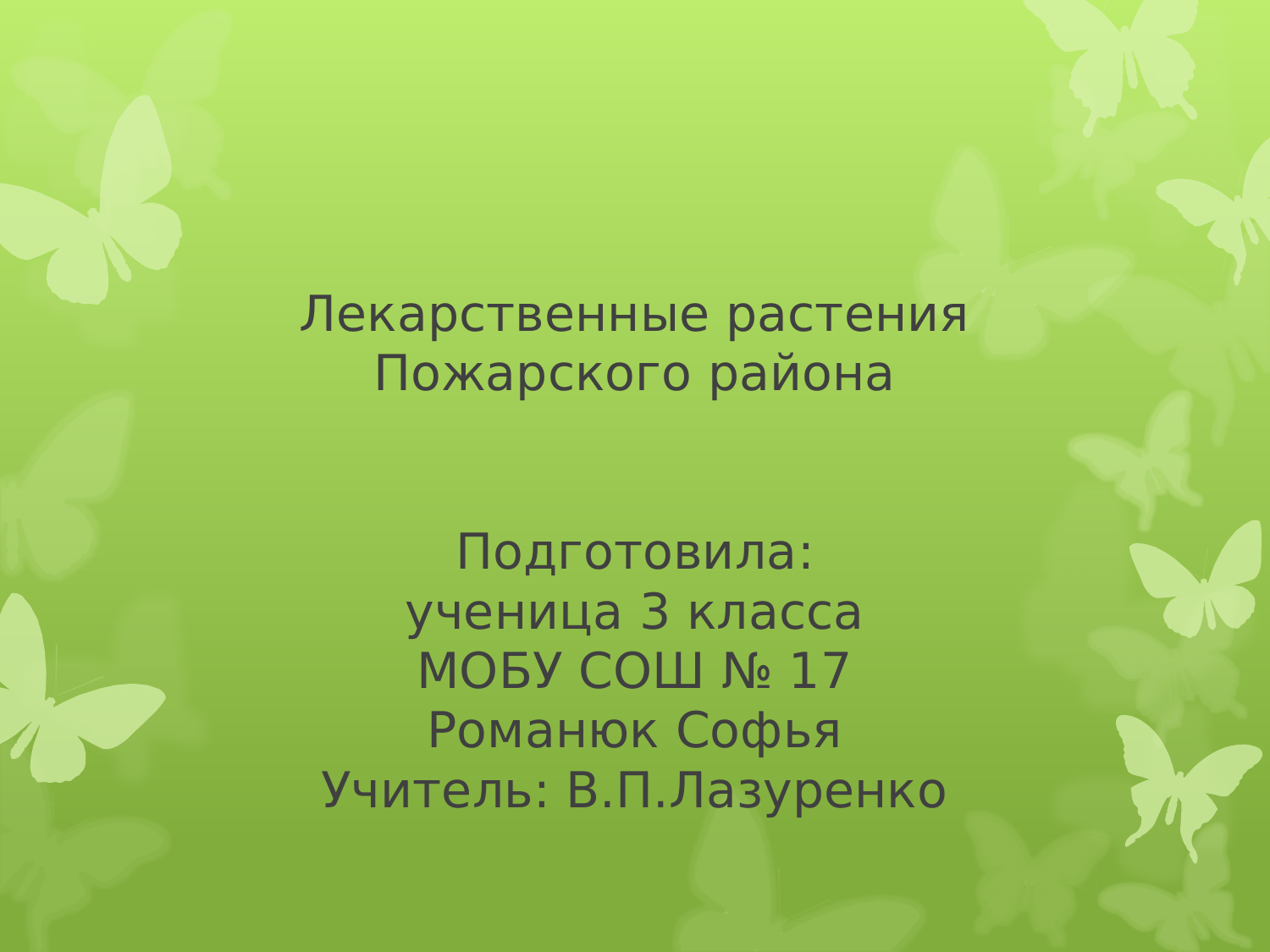

# Лекарственные растения Пожарского района Подготовила: ученица 3 класса МОБУ СОШ № 17 Романюк Софья Учитель: В.П.Лазуренко